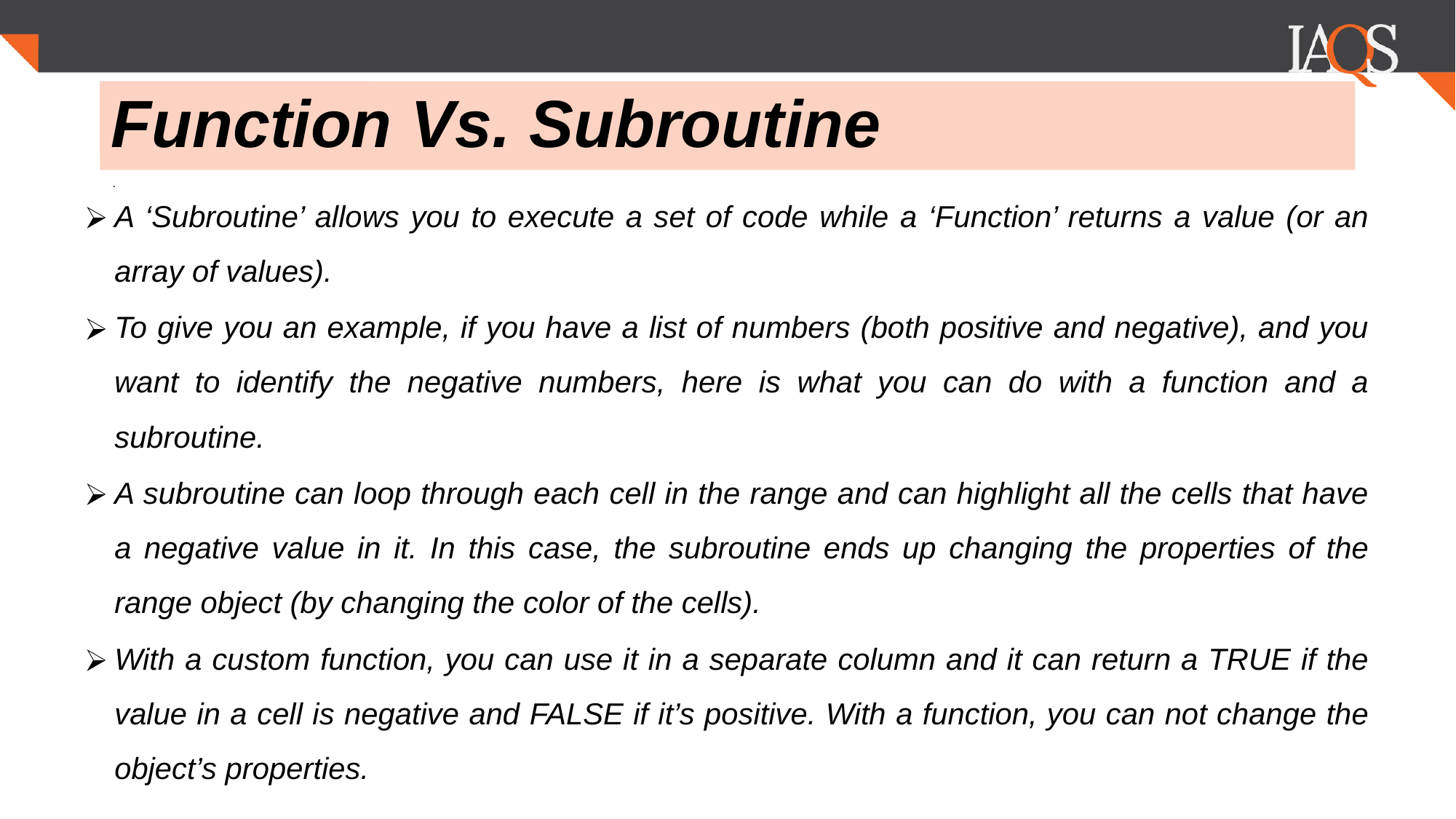

# Function Vs. Subroutine

.
A ‘Subroutine’ allows you to execute a set of code while a ‘Function’ returns a value (or an array of values).
To give you an example, if you have a list of numbers (both positive and negative), and you want to identify the negative numbers, here is what you can do with a function and a subroutine.
A subroutine can loop through each cell in the range and can highlight all the cells that have a negative value in it. In this case, the subroutine ends up changing the properties of the range object (by changing the color of the cells).
With a custom function, you can use it in a separate column and it can return a TRUE if the value in a cell is negative and FALSE if it’s positive. With a function, you can not change the object’s properties.